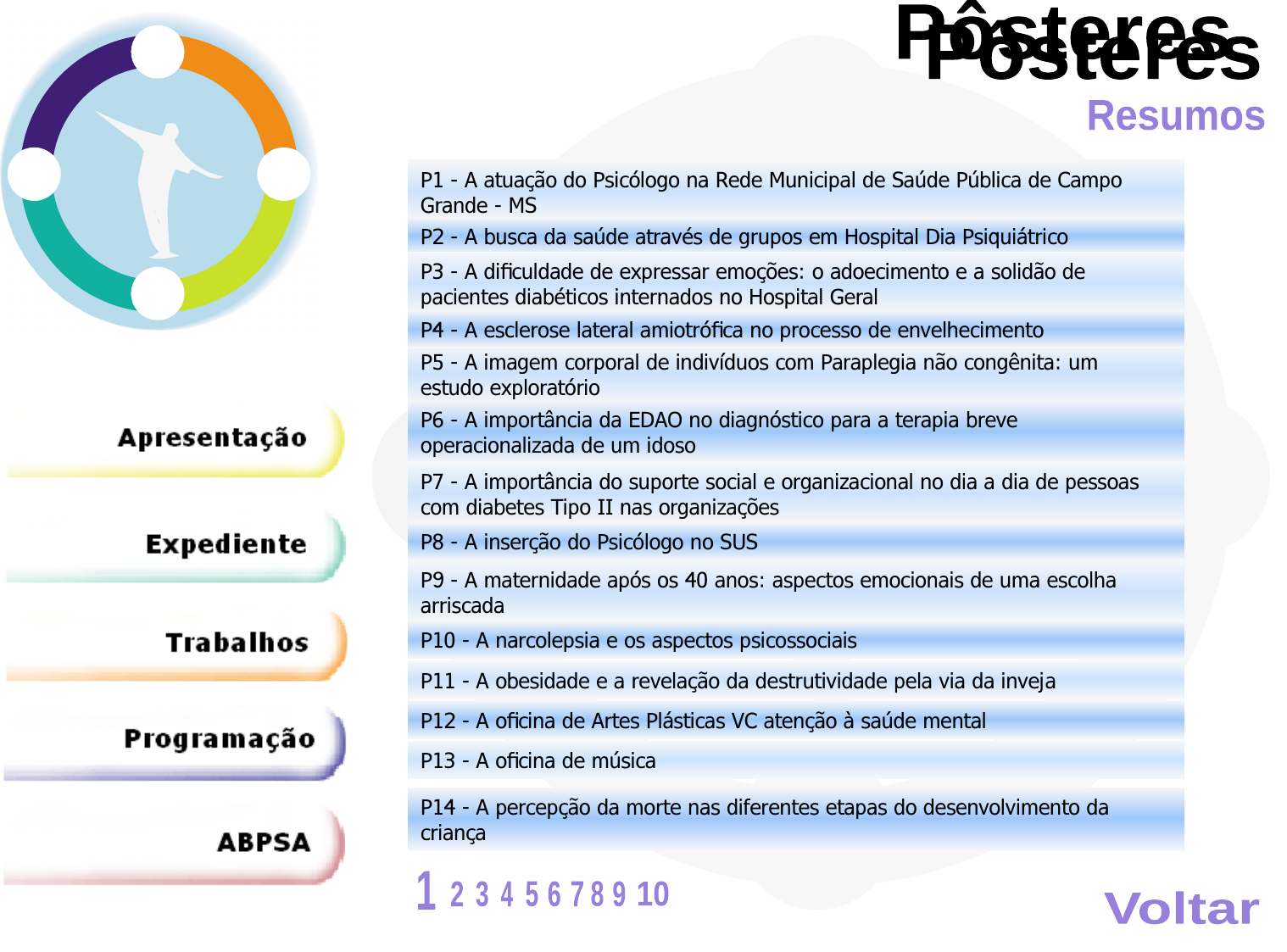

Pôsteres
Pôsteres
Resumos
P1 - A atuação do Psicólogo na Rede Municipal de Saúde Pública de Campo
Grande - MS
P2 - A busca da saúde através de grupos em Hospital Dia Psiquiátrico
P3 - A dificuldade de expressar emoções: o adoecimento e a solidão de
pacientes diabéticos internados no Hospital Geral
P4 - A esclerose lateral amiotrófica no processo de envelhecimento

P5 - A imagem corporal de indivíduos com Paraplegia não congênita: um
estudo exploratório
P6 - A importância da EDAO no diagnóstico para a terapia breve
operacionalizada de um idoso
P7 - A importância do suporte social e organizacional no dia a dia de pessoas
com diabetes Tipo II nas organizações
P8 - A inserção do Psicólogo no SUS
P9 - A maternidade após os 40 anos: aspectos emocionais de uma escolha
arriscada
P10 - A narcolepsia e os aspectos psicossociais
P11 - A obesidade e a revelação da destrutividade pela via da inveja
P12 - A oficina de Artes Plásticas VC atenção à saúde mental
P13 - A oficina de música
P14 - A percepção da morte nas diferentes etapas do desenvolvimento da criança
1
8
2
3
4
5
6
7
9
10
Voltar